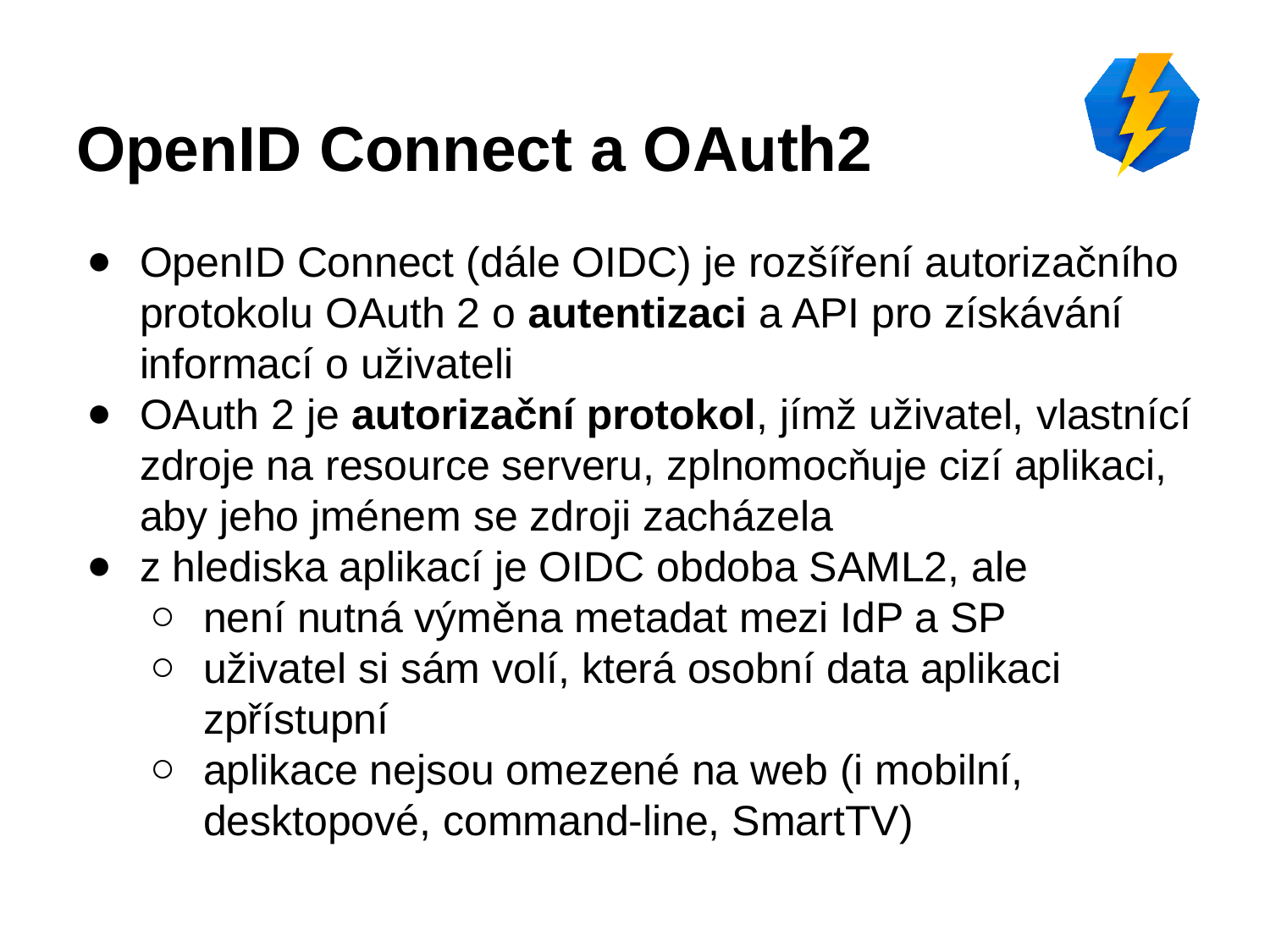

# OpenID Connect a OAuth2
OpenID Connect (dále OIDC) je rozšíření autorizačního protokolu OAuth 2 o autentizaci a API pro získávání informací o uživateli
OAuth 2 je autorizační protokol, jímž uživatel, vlastnící zdroje na resource serveru, zplnomocňuje cizí aplikaci, aby jeho jménem se zdroji zacházela
z hlediska aplikací je OIDC obdoba SAML2, ale
není nutná výměna metadat mezi IdP a SP
uživatel si sám volí, která osobní data aplikaci zpřístupní
aplikace nejsou omezené na web (i mobilní, desktopové, command-line, SmartTV)